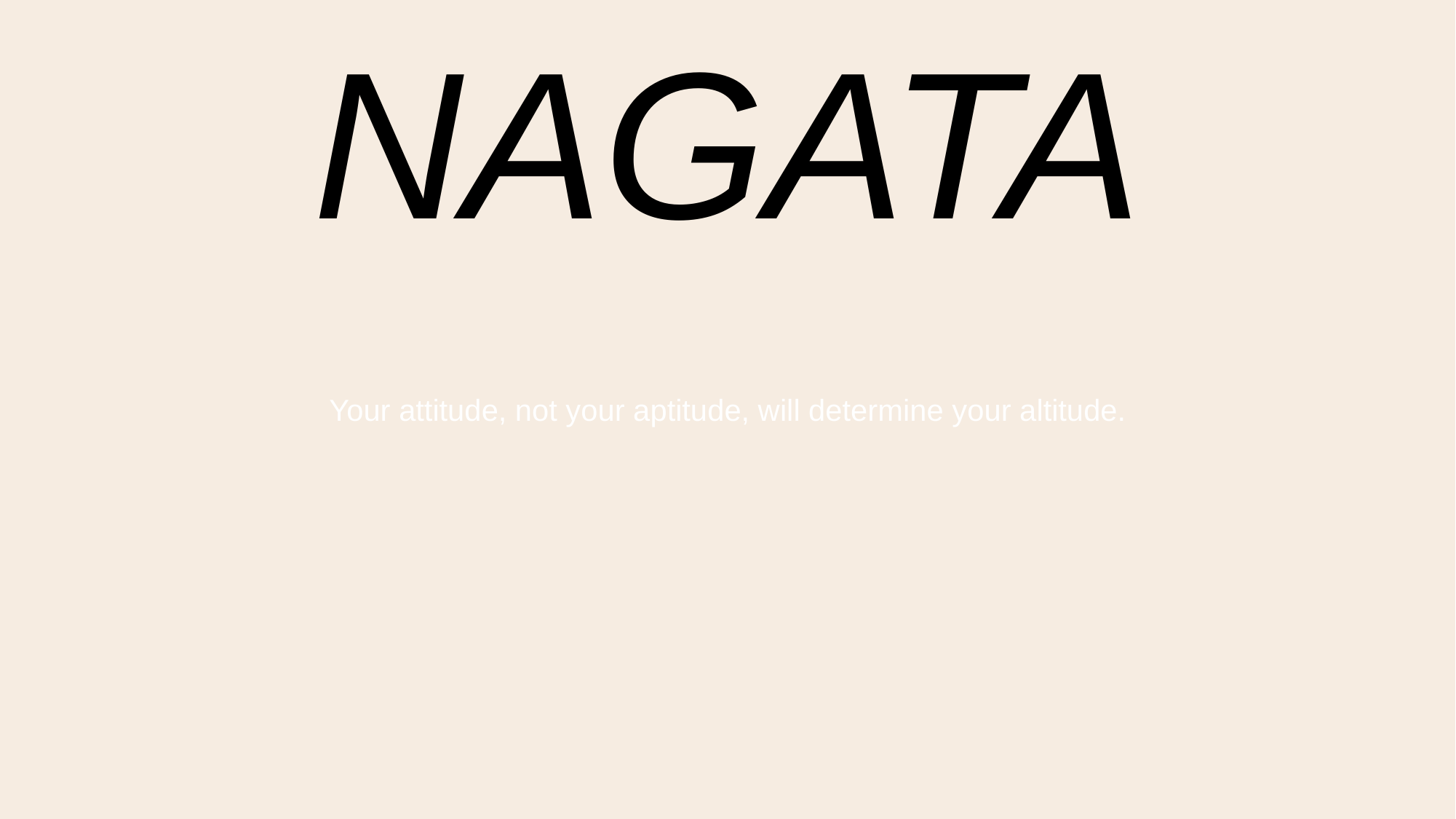

NAGATA

Your attitude, not your aptitude, will determine your altitude.